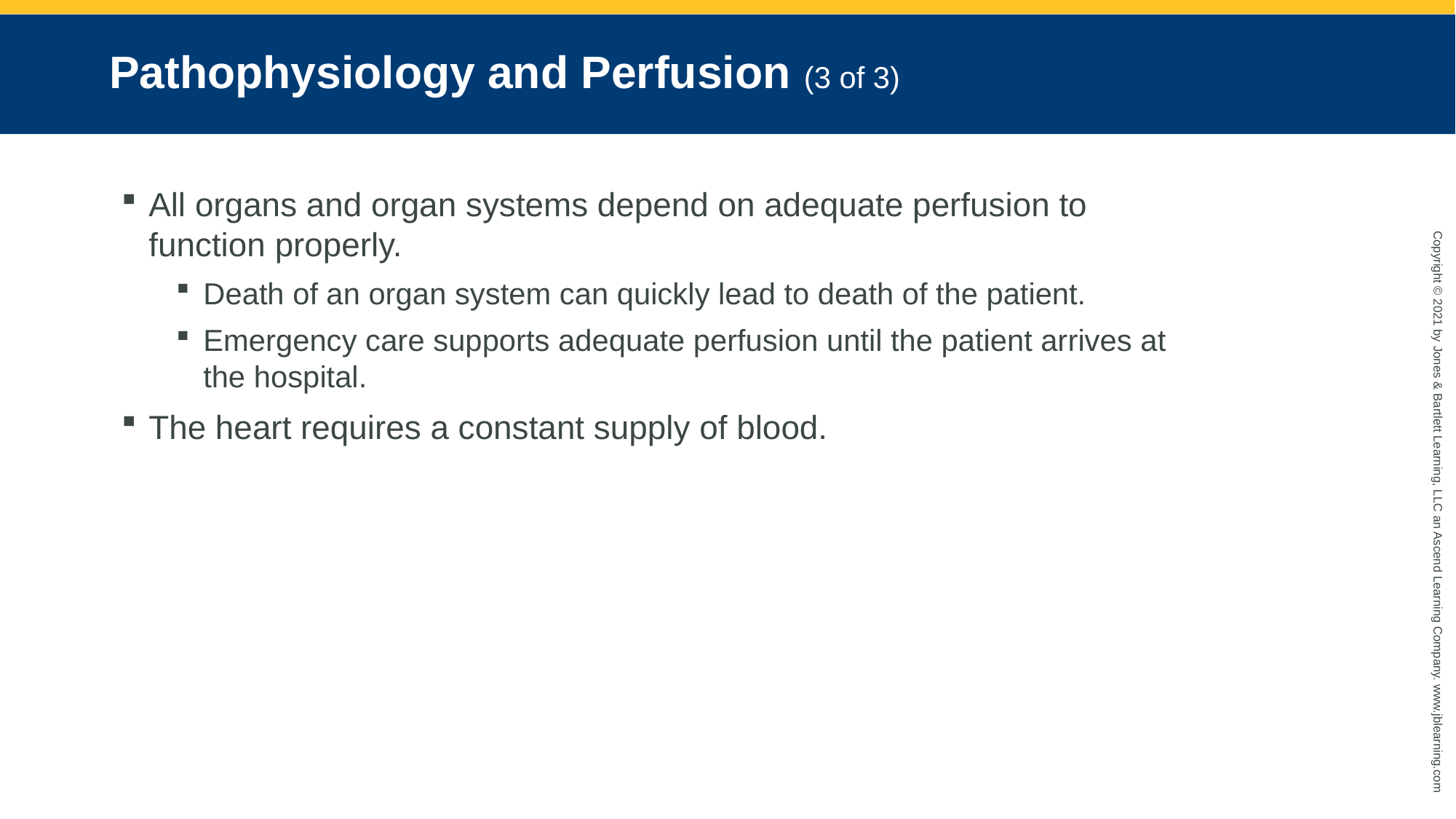

# Pathophysiology and Perfusion (3 of 3)
All organs and organ systems depend on adequate perfusion to function properly.
Death of an organ system can quickly lead to death of the patient.
Emergency care supports adequate perfusion until the patient arrives at the hospital.
The heart requires a constant supply of blood.